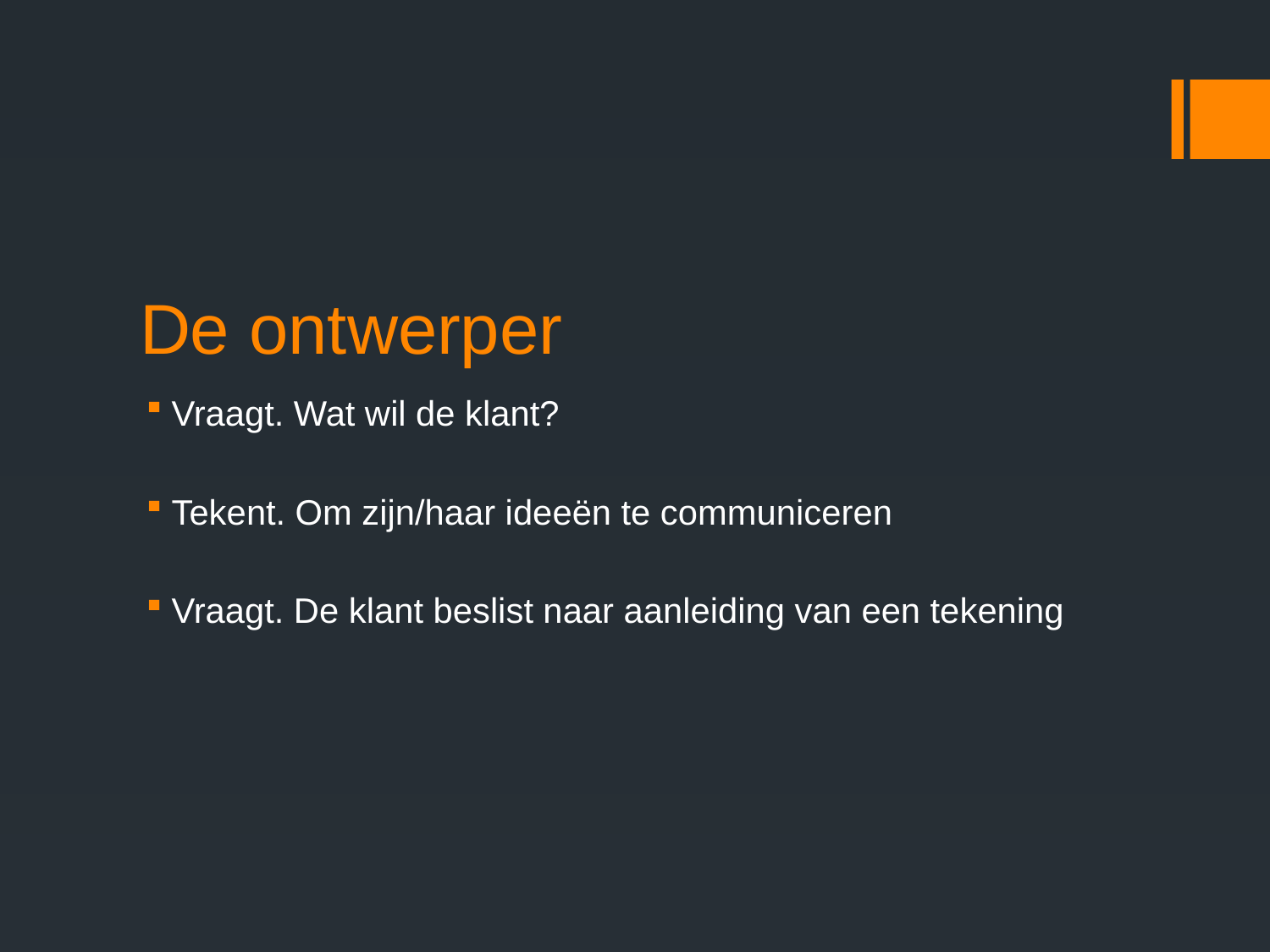

# De ontwerper
Vraagt. Wat wil de klant?

Tekent. Om zijn/haar ideeën te communiceren

Vraagt. De klant beslist naar aanleiding van een tekening